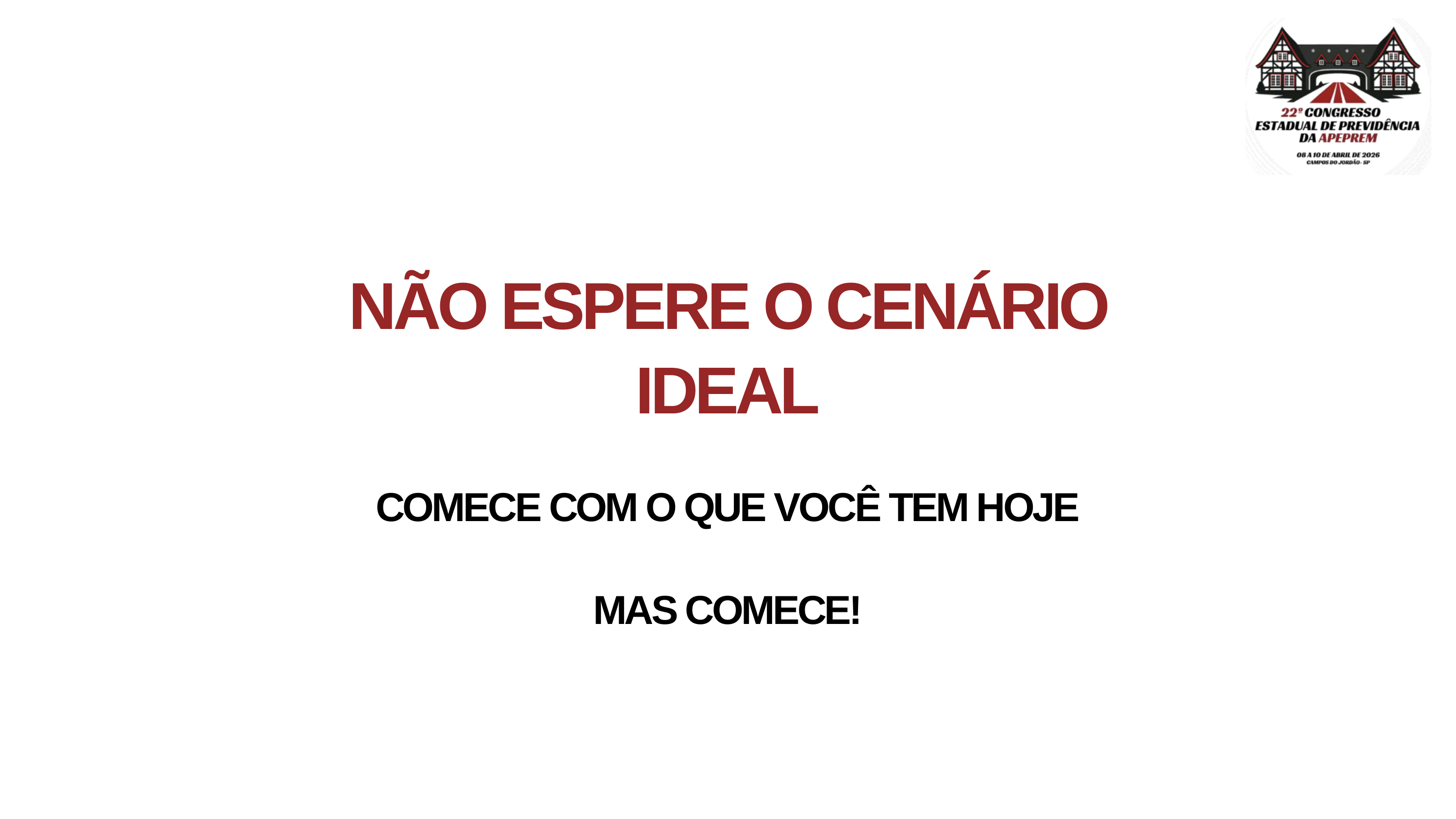

NÃO ESPERE O CENÁRIO IDEAL

COMECE COM O QUE VOCÊ TEM HOJE

MAS COMECE!